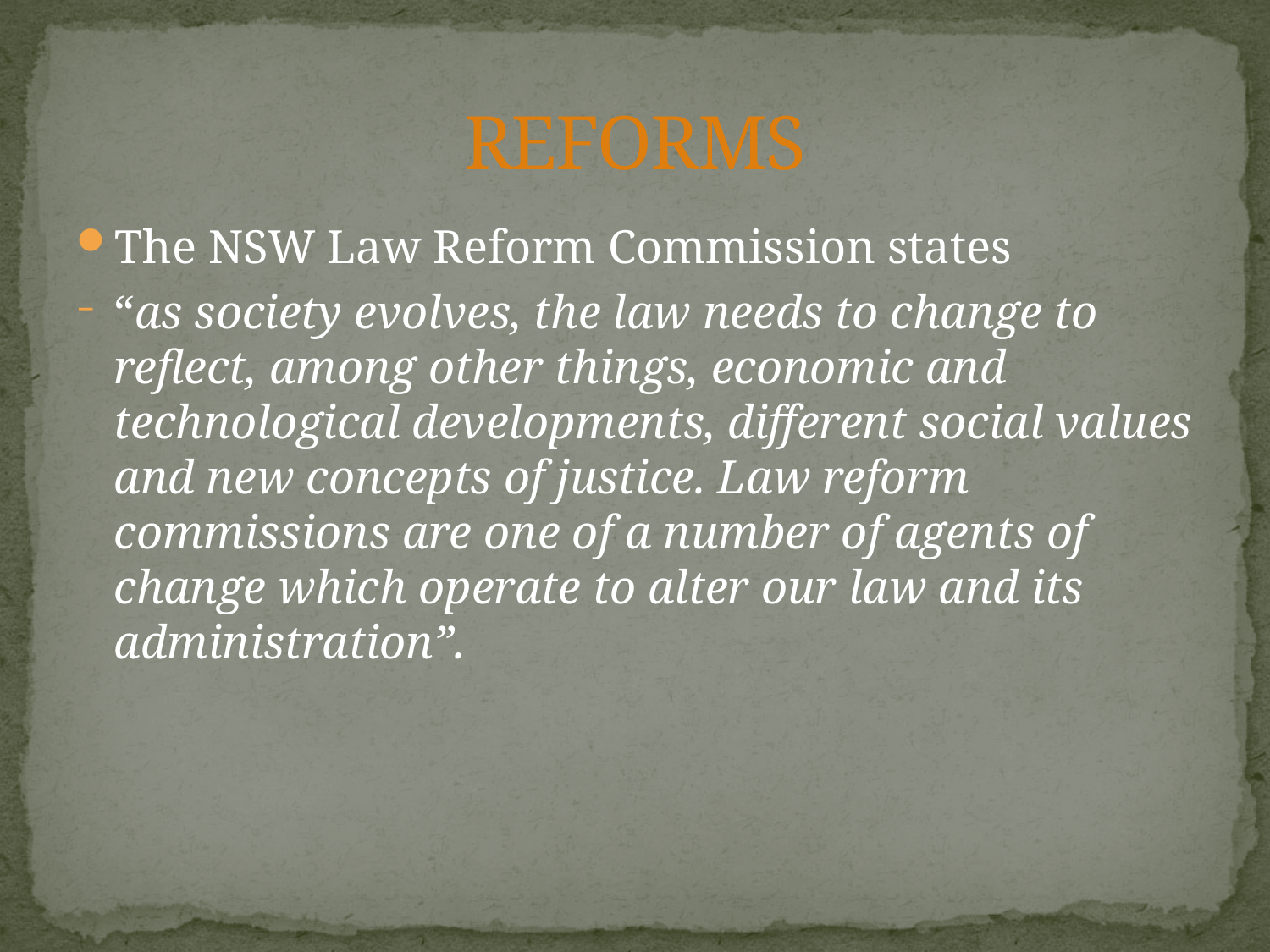

# REFORMS
The NSW Law Reform Commission states
“as society evolves, the law needs to change to reflect, among other things, economic and technological developments, different social values and new concepts of justice. Law reform commissions are one of a number of agents of change which operate to alter our law and its administration”.